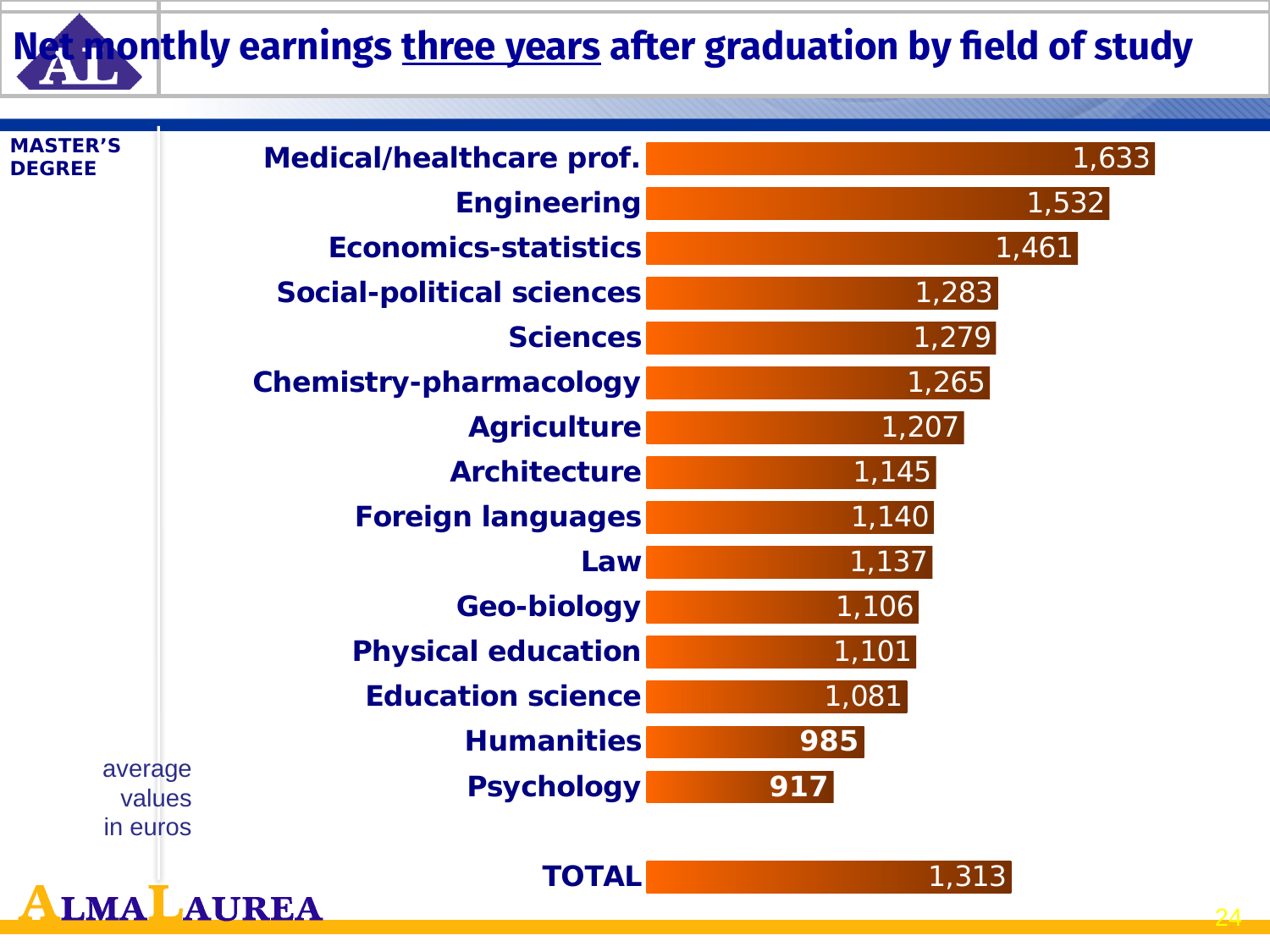

# Net monthly earnings three years after graduation by field of study
MASTER’S
DEGREE

### Chart

| Category | 3 anni |
|---|---|
| TOTAL | 1312.746220646146 |
|  | None |
| Psychology | 917.2766337598702 |
| Humanities | 984.7276269754257 |
| Education science | 1080.7768393481251 |
| Physical education | 1101.113154643184 |
| Geo-biology | 1106.3323716869859 |
| Law | 1137.127258405012 |
| Foreign languages | 1140.0865631689364 |
| Architecture | 1145.293659779985 |
| Agriculture | 1207.3947108795685 |
| Chemistry-pharmacology | 1264.951471925028 |
| Sciences | 1279.0857483535458 |
| Social-political sciences | 1282.9150520850378 |
| Economics-statistics | 1461.478672140969 |
| Engineering | 1531.6934785567212 |
| Medical/healthcare prof. | 1633.0644643147648 |
average values
in euros
24